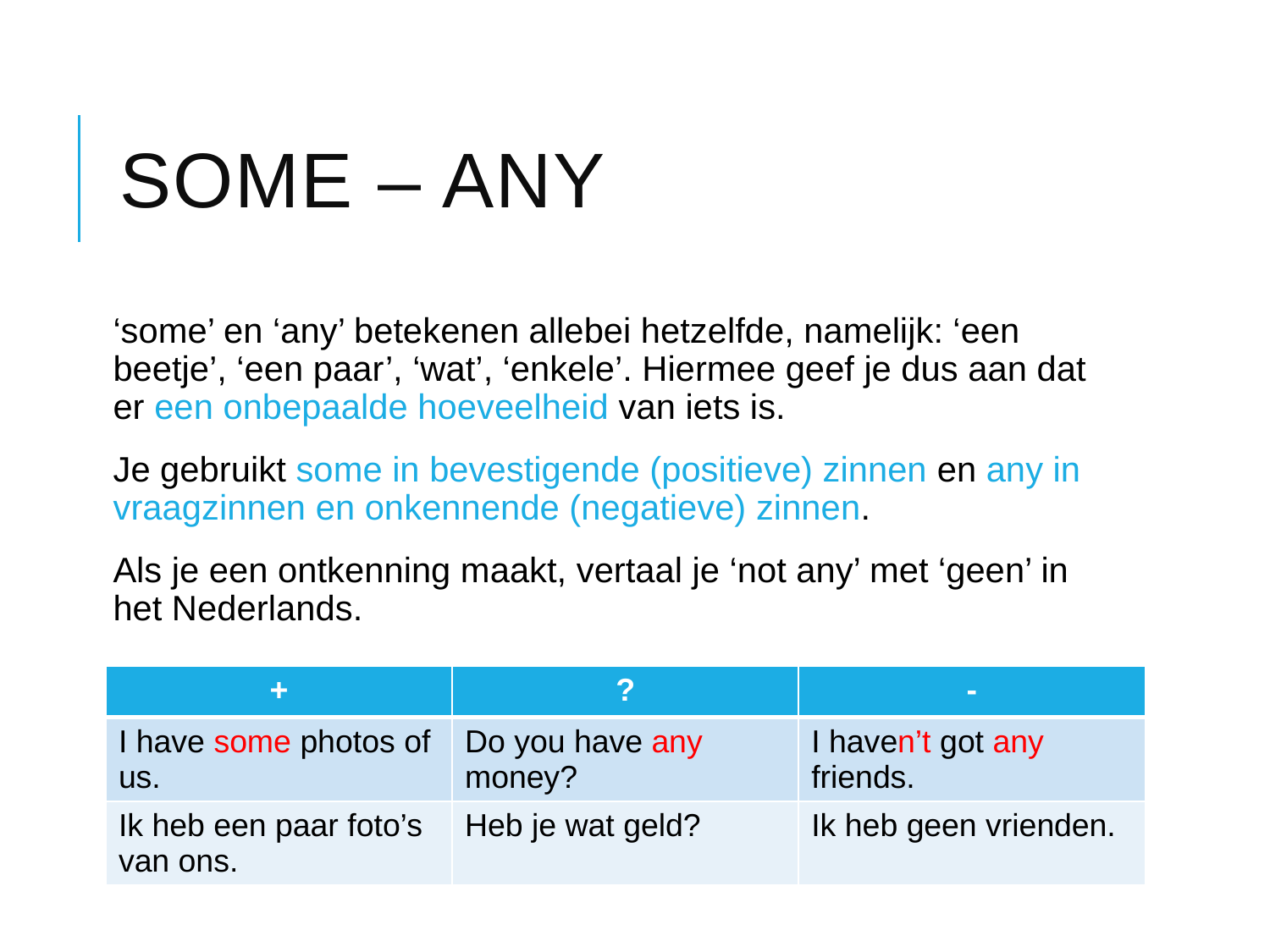

# SOME – Any
‘some’ en ‘any’ betekenen allebei hetzelfde, namelijk: ‘een beetje’, ‘een paar’, ‘wat’, ‘enkele’. Hiermee geef je dus aan dat er een onbepaalde hoeveelheid van iets is.
Je gebruikt some in bevestigende (positieve) zinnen en any in vraagzinnen en onkennende (negatieve) zinnen.
Als je een ontkenning maakt, vertaal je ‘not any’ met ‘geen’ in het Nederlands.

| + | ? | - |
| --- | --- | --- |
| I have some photos of us. | Do you have any money? | I haven’t got any friends. |
| Ik heb een paar foto’s van ons. | Heb je wat geld? | Ik heb geen vrienden. |